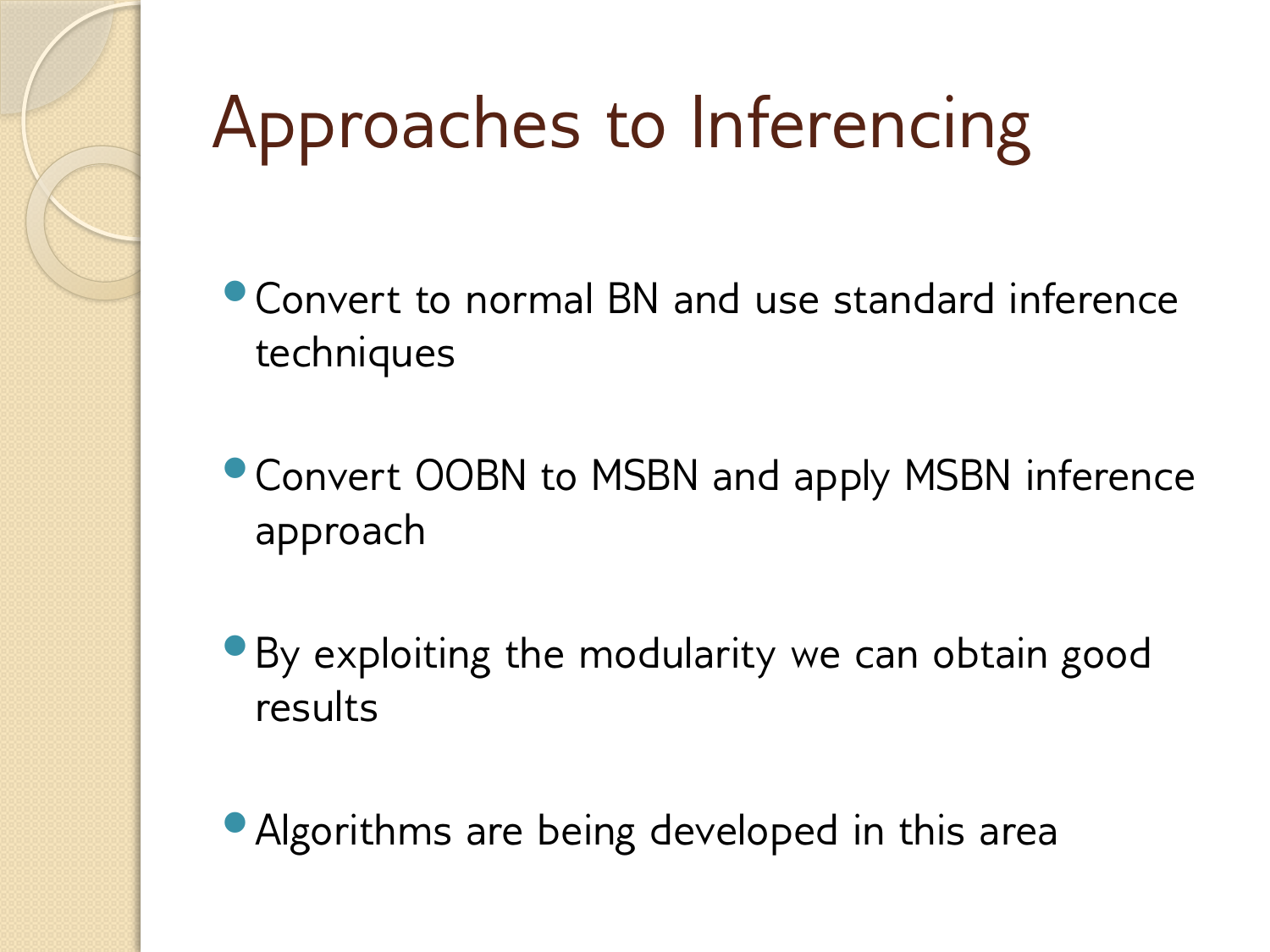

# Approaches to Inferencing

Convert to normal BN and use standard inference techniques

Convert OOBN to MSBN and apply MSBN inference approach

By exploiting the modularity we can obtain good results

Algorithms are being developed in this area